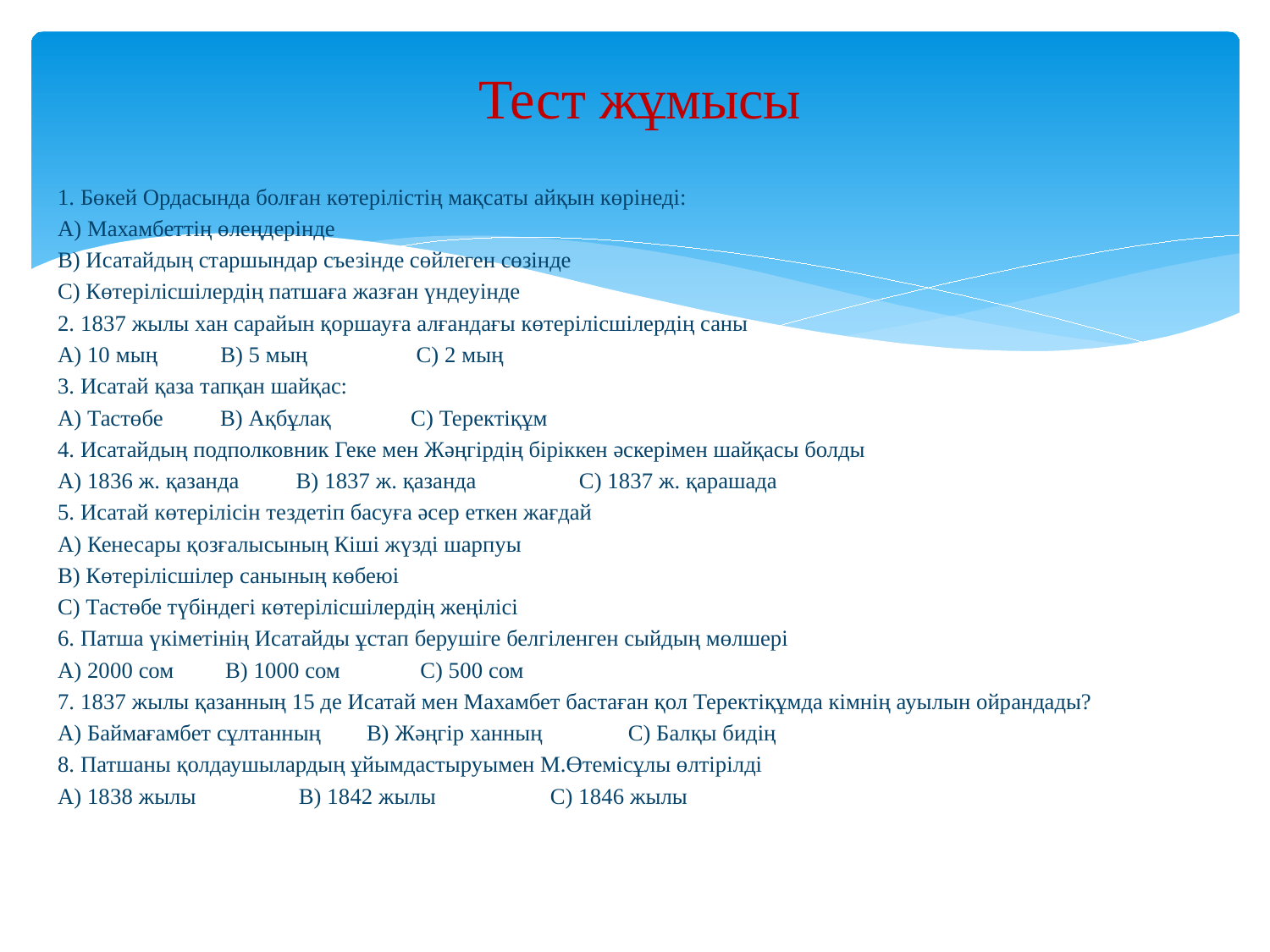

# Тест жұмысы
1. Бөкей Ордасында болған көтерілістің мақсаты айқын көрінеді:
А) Махамбеттің өлеңдерінде
В) Исатайдың старшындар съезінде сөйлеген сөзінде
С) Көтерілісшілердің патшаға жазған үндеуінде
2. 1837 жылы хан сарайын қоршауға алғандағы көтерілісшілердің саны
А) 10 мың           В) 5 мың                   С) 2 мың
3. Исатай қаза тапқан шайқас:
А) Тастөбе          В) Ақбұлақ              С) Теректіқұм
4. Исатайдың подполковник Геке мен Жәңгірдің біріккен әскерімен шайқасы болды
А) 1836 ж. қазанда          В) 1837 ж. қазанда                  С) 1837 ж. қарашада
5. Исатай көтерілісін тездетіп басуға әсер еткен жағдай
А) Кенесары қозғалысының Кіші жүзді шарпуы
В) Көтерілісшілер санының көбеюі
С) Тастөбе түбіндегі көтерілісшілердің жеңілісі
6. Патша үкіметінің Исатайды ұстап берушіге белгіленген сыйдың мөлшері
А) 2000 сом         В) 1000 сом              С) 500 сом
7. 1837 жылы қазанның 15 де Исатай мен Махамбет бастаған қол Теректіқұмда кімнің ауылын ойрандады?
А) Баймағамбет сұлтанның        В) Жәңгір ханның               С) Балқы бидің
8. Патшаны қолдаушылардың ұйымдастыруымен М.Өтемісұлы өлтірілді
А) 1838 жылы                  В) 1842 жылы                    С) 1846 жылы